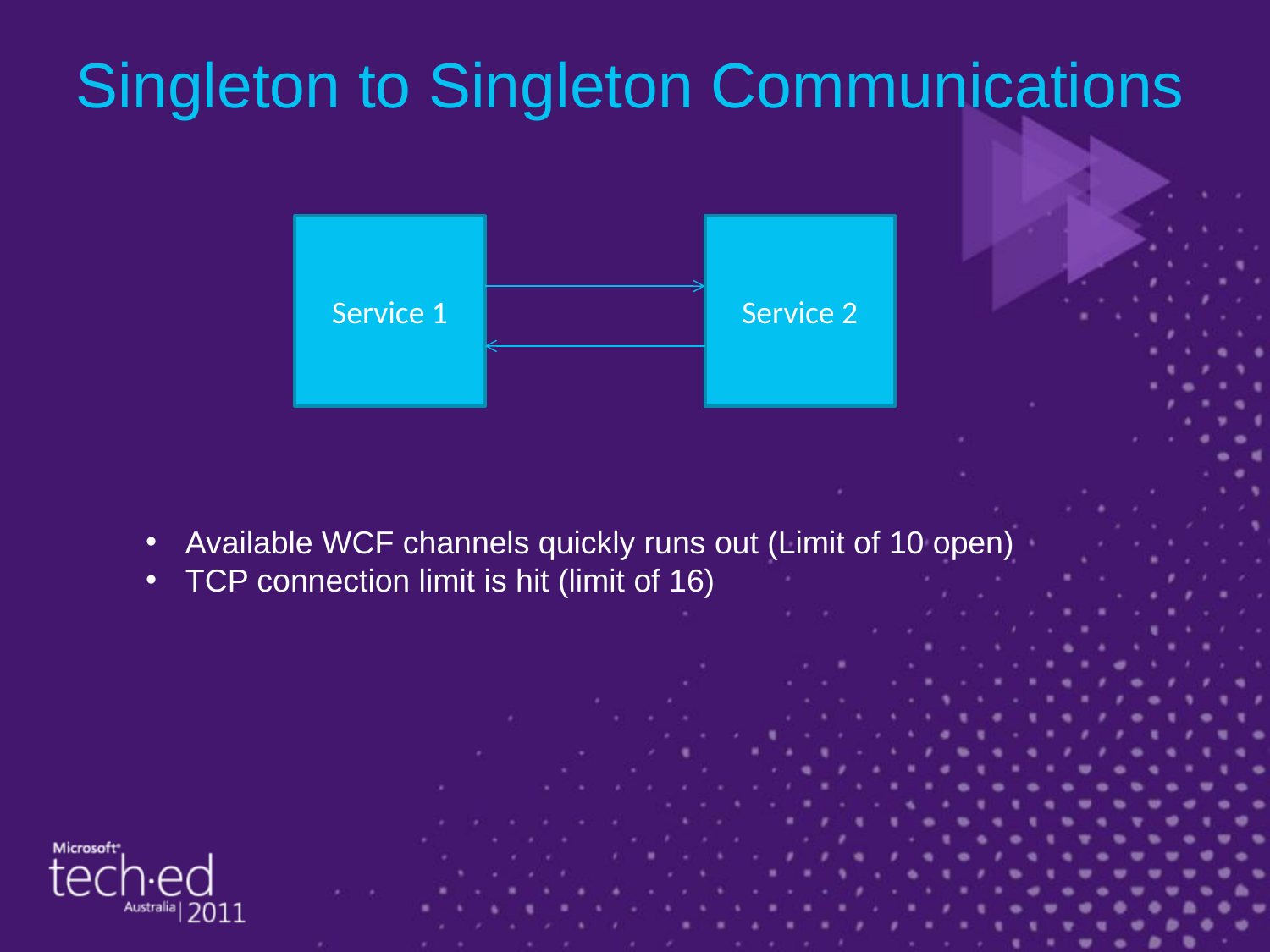

Singleton to Singleton Communications
Service 1
Service 2
Available WCF channels quickly runs out (Limit of 10 open)
TCP connection limit is hit (limit of 16)